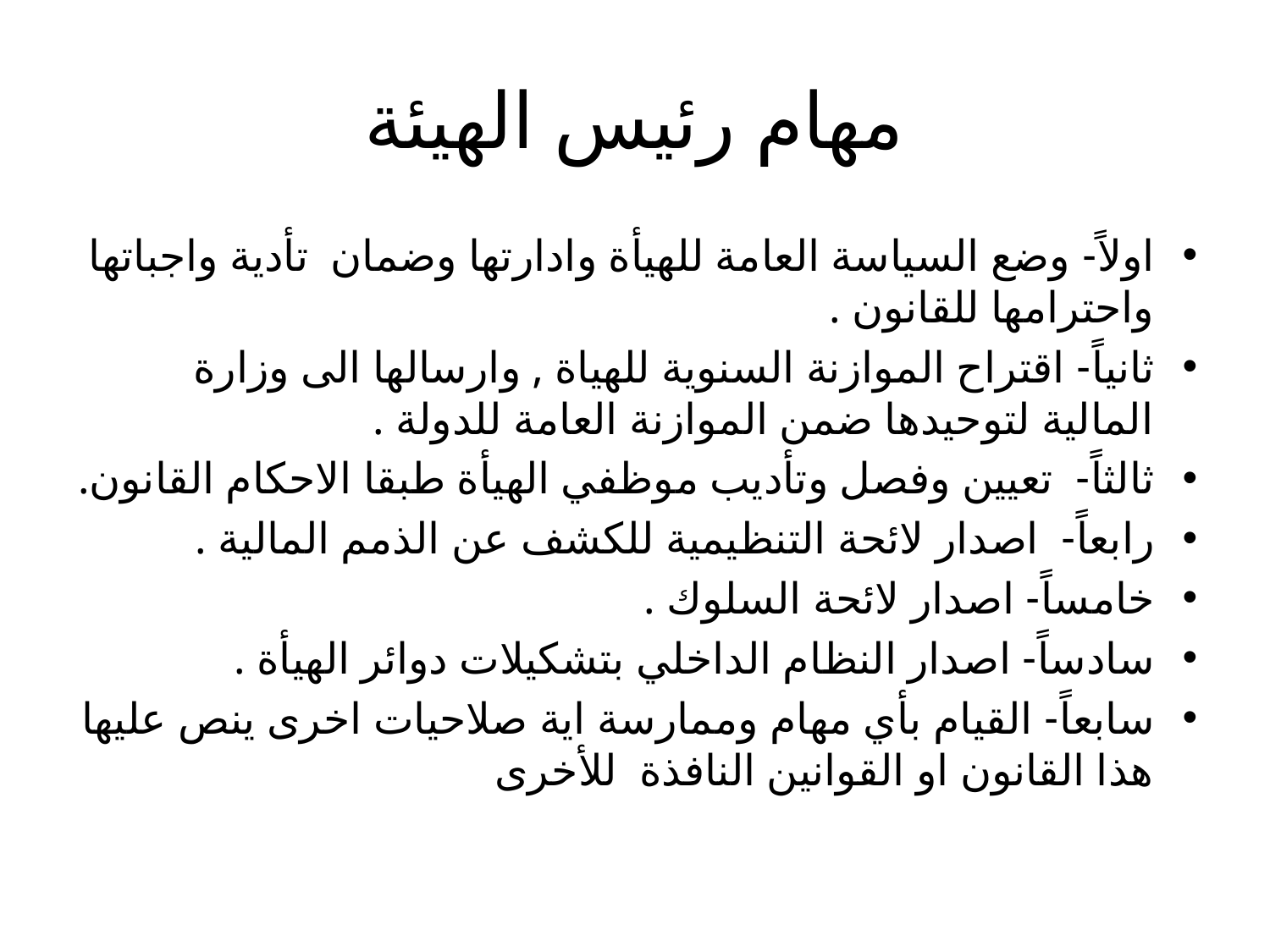

# مهام رئيس الهيئة
اولاً- وضع السياسة العامة للهيأة وادارتها وضمان  تأدية واجباتها واحترامها للقانون .
ثانياً- اقتراح الموازنة السنوية للهياة , وارسالها الى وزارة المالية لتوحيدها ضمن الموازنة العامة للدولة .
ثالثاً-  تعيين وفصل وتأديب موظفي الهيأة طبقا الاحكام القانون.
رابعاً-  اصدار لائحة التنظيمية للكشف عن الذمم المالية .
خامساً- اصدار لائحة السلوك .
سادساً- اصدار النظام الداخلي بتشكيلات دوائر الهيأة .
سابعاً- القيام بأي مهام وممارسة اية صلاحيات اخرى ينص عليها هذا القانون او القوانين النافذة  للأخرى